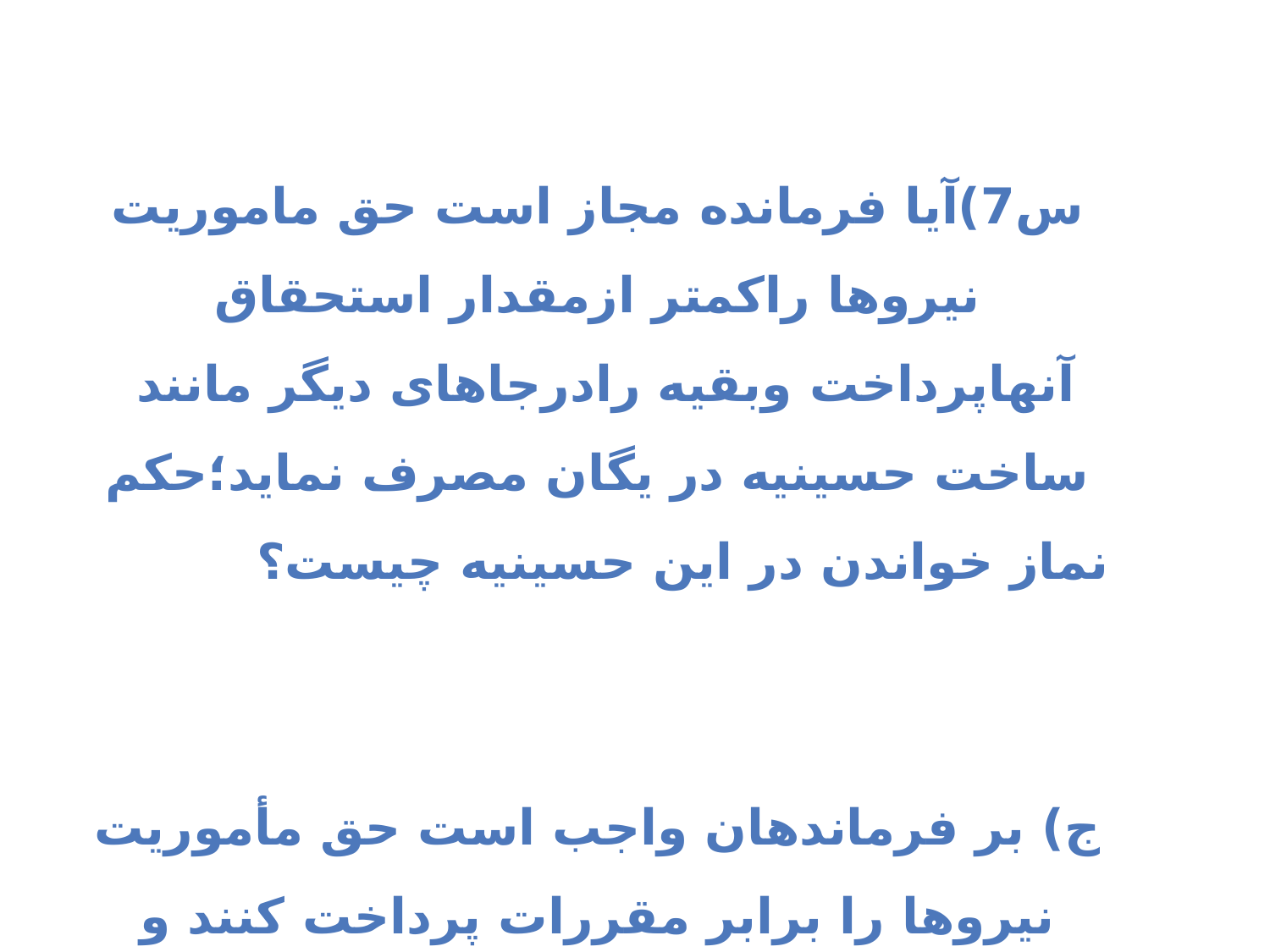

س7)آيا فرمانده مجاز است حق ماموریت نیروها راکمتر ازمقدار استحقاق آنهاپرداخت وبقیه رادرجاهای دیگر مانند  ساخت حسينيه در يگان مصرف نماید؛حکم نماز خواندن در اين حسينيه چیست؟                                                                                                                                 ج) بر فرماندهان واجب است حق مأموريت نيروها را برابر مقررات پرداخت كنند و تصرف در حقوق قانوني نيروها بدون رضايت آنان جايز نيست. بنابراين، فرمانده نسبت به مقداري كه از حق مأموريت آنان كسر كرده ضامن است. اما نماز خواندن در حسينيه اشكال ندارد.